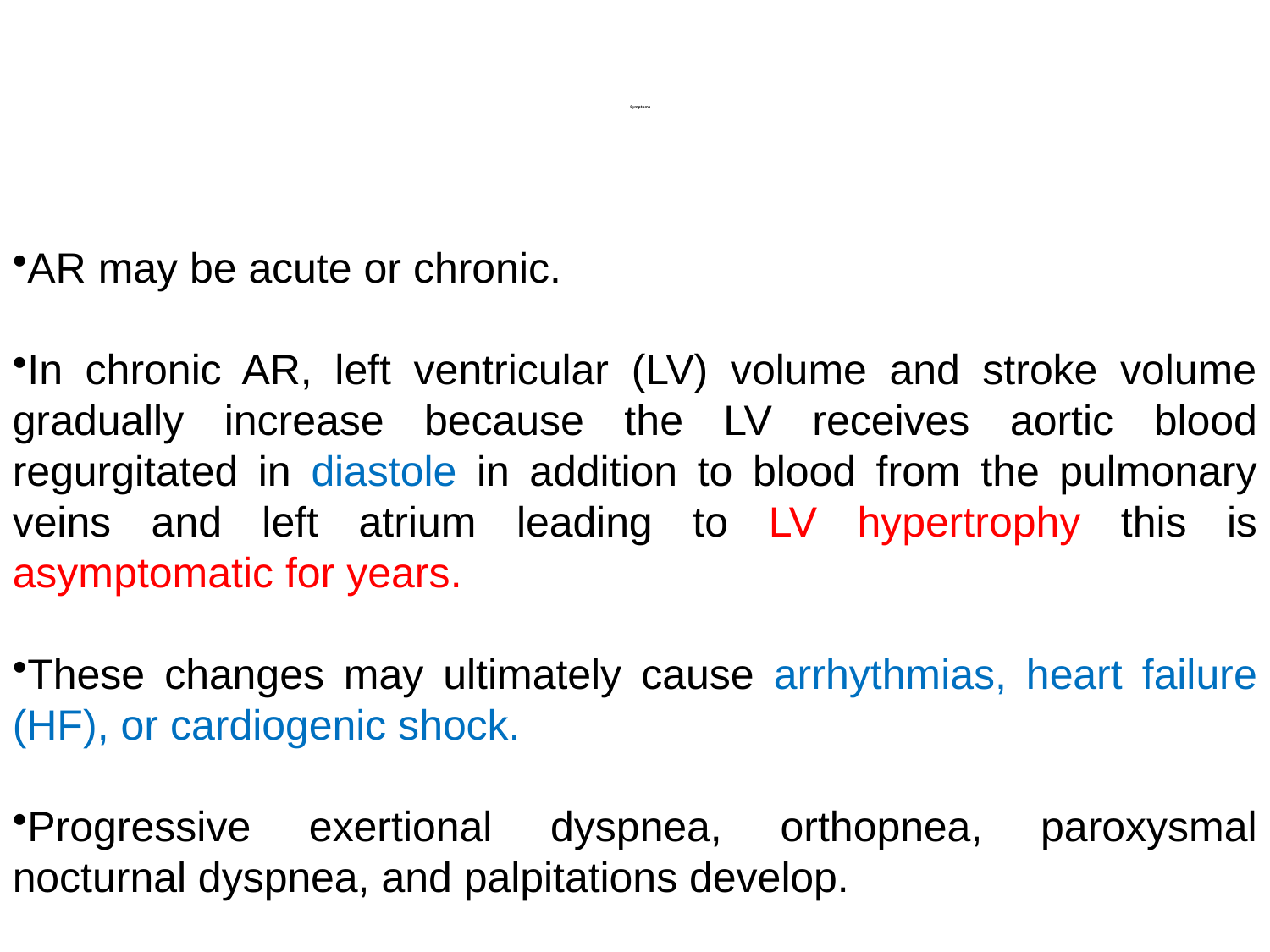

# Symptoms

AR may be acute or chronic.

In chronic AR, left ventricular (LV) volume and stroke volume gradually increase because the LV receives aortic blood regurgitated in diastole in addition to blood from the pulmonary veins and left atrium leading to LV hypertrophy this is asymptomatic for years.

These changes may ultimately cause arrhythmias, heart failure (HF), or cardiogenic shock.

Progressive exertional dyspnea, orthopnea, paroxysmal nocturnal dyspnea, and palpitations develop.